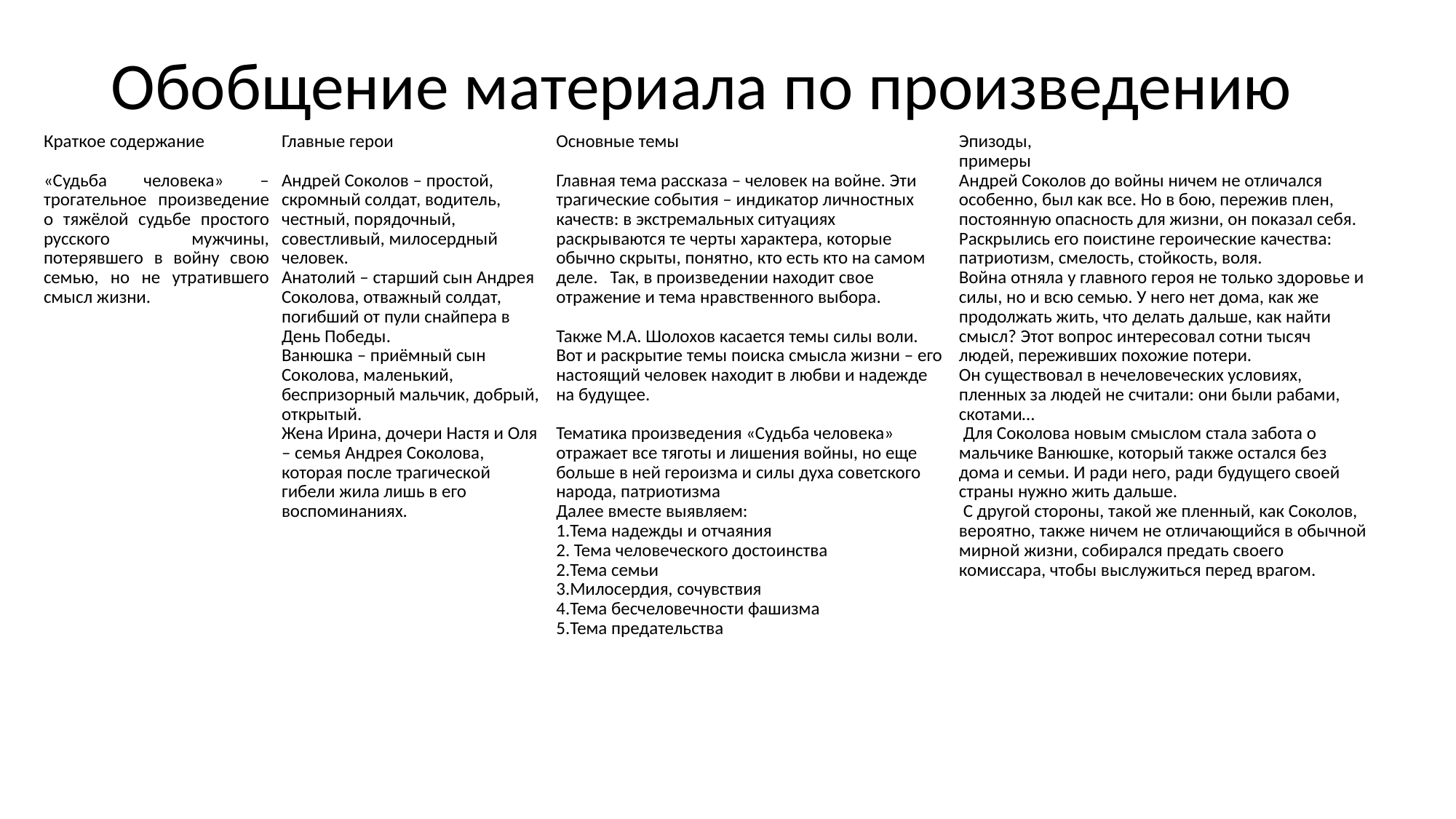

# Обобщение материала по произведению
| Краткое содержание | Главные герои | Основные темы | Эпизоды, примеры |
| --- | --- | --- | --- |
| «Судьба человека» – трогательное произведение о тяжёлой судьбе простого русского мужчины, потерявшего в войну свою семью, но не утратившего смысл жизни. | Андрей Соколов – простой, скромный солдат, водитель, честный, порядочный, совестливый, милосердный человек. Анатолий – старший сын Андрея Соколова, отважный солдат, погибший от пули снайпера в День Победы. Ванюшка – приёмный сын Соколова, маленький, беспризорный мальчик, добрый, открытый. Жена Ирина, дочери Настя и Оля – семья Андрея Соколова, которая после трагической гибели жила лишь в его воспоминаниях. | Главная тема рассказа – человек на войне. Эти трагические события – индикатор личностных качеств: в экстремальных ситуациях раскрываются те черты характера, которые обычно скрыты, понятно, кто есть кто на самом деле. Так, в произведении находит свое отражение и тема нравственного выбора.   Также М.А. Шолохов касается темы силы воли. Вот и раскрытие темы поиска смысла жизни – его настоящий человек находит в любви и надежде на будущее.   Тематика произведения «Судьба человека» отражает все тяготы и лишения войны, но еще больше в ней героизма и силы духа советского народа, патриотизма Далее вместе выявляем: 1.Тема надежды и отчаяния 2. Тема человеческого достоинства 2.Тема семьи 3.Милосердия, сочувствия 4.Тема бесчеловечности фашизма 5.Тема предательства | Андрей Соколов до войны ничем не отличался особенно, был как все. Но в бою, пережив плен, постоянную опасность для жизни, он показал себя. Раскрылись его поистине героические качества: патриотизм, смелость, стойкость, воля. Война отняла у главного героя не только здоровье и силы, но и всю семью. У него нет дома, как же продолжать жить, что делать дальше, как найти смысл? Этот вопрос интересовал сотни тысяч людей, переживших похожие потери. Он существовал в нечеловеческих условиях, пленных за людей не считали: они были рабами, скотами… Для Соколова новым смыслом стала забота о мальчике Ванюшке, который также остался без дома и семьи. И ради него, ради будущего своей страны нужно жить дальше. С другой стороны, такой же пленный, как Соколов, вероятно, также ничем не отличающийся в обычной мирной жизни, собирался предать своего комиссара, чтобы выслужиться перед врагом. |